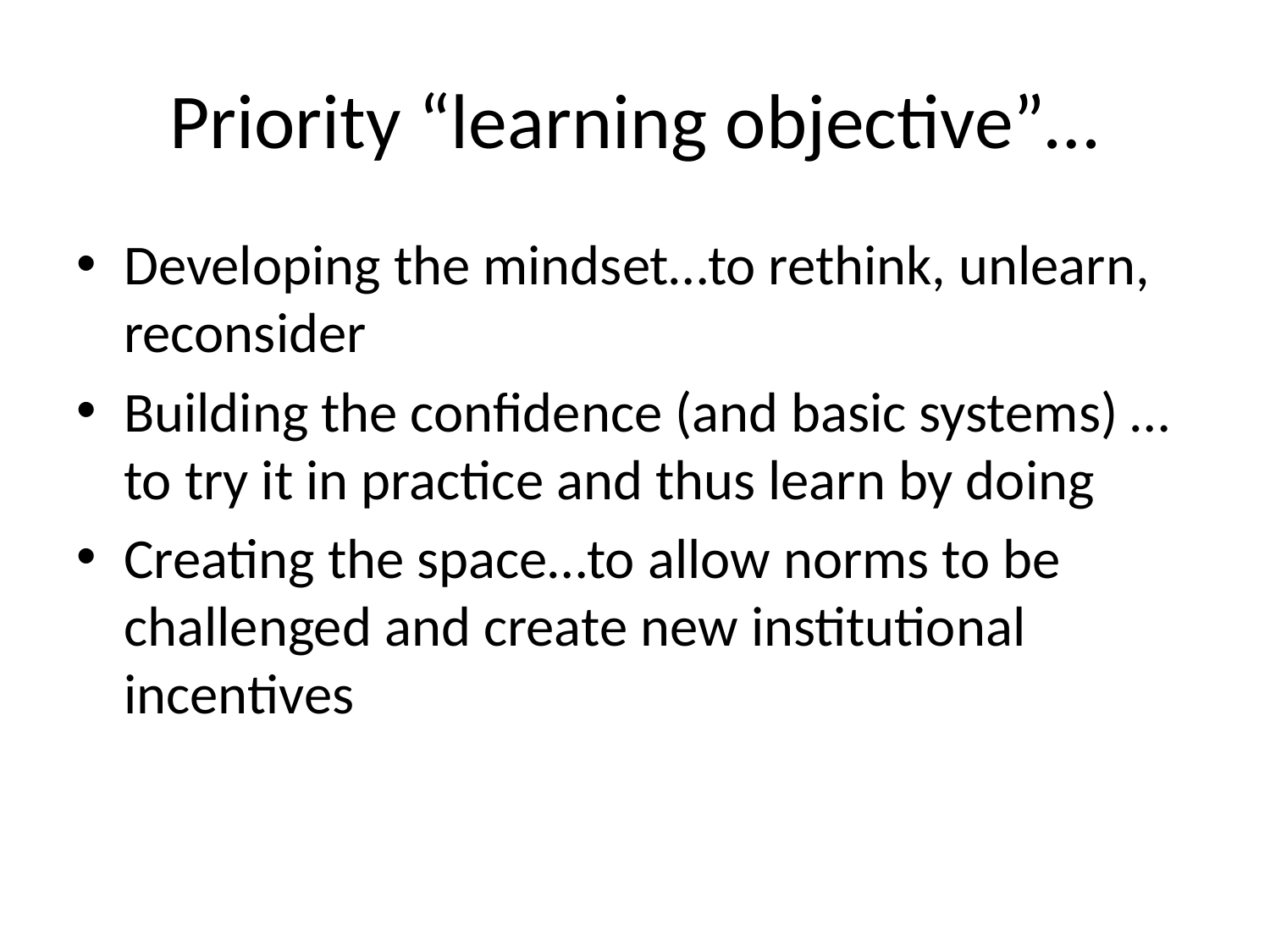

# Priority “learning objective”…
Developing the mindset…to rethink, unlearn, reconsider
Building the confidence (and basic systems) …to try it in practice and thus learn by doing
Creating the space…to allow norms to be challenged and create new institutional incentives